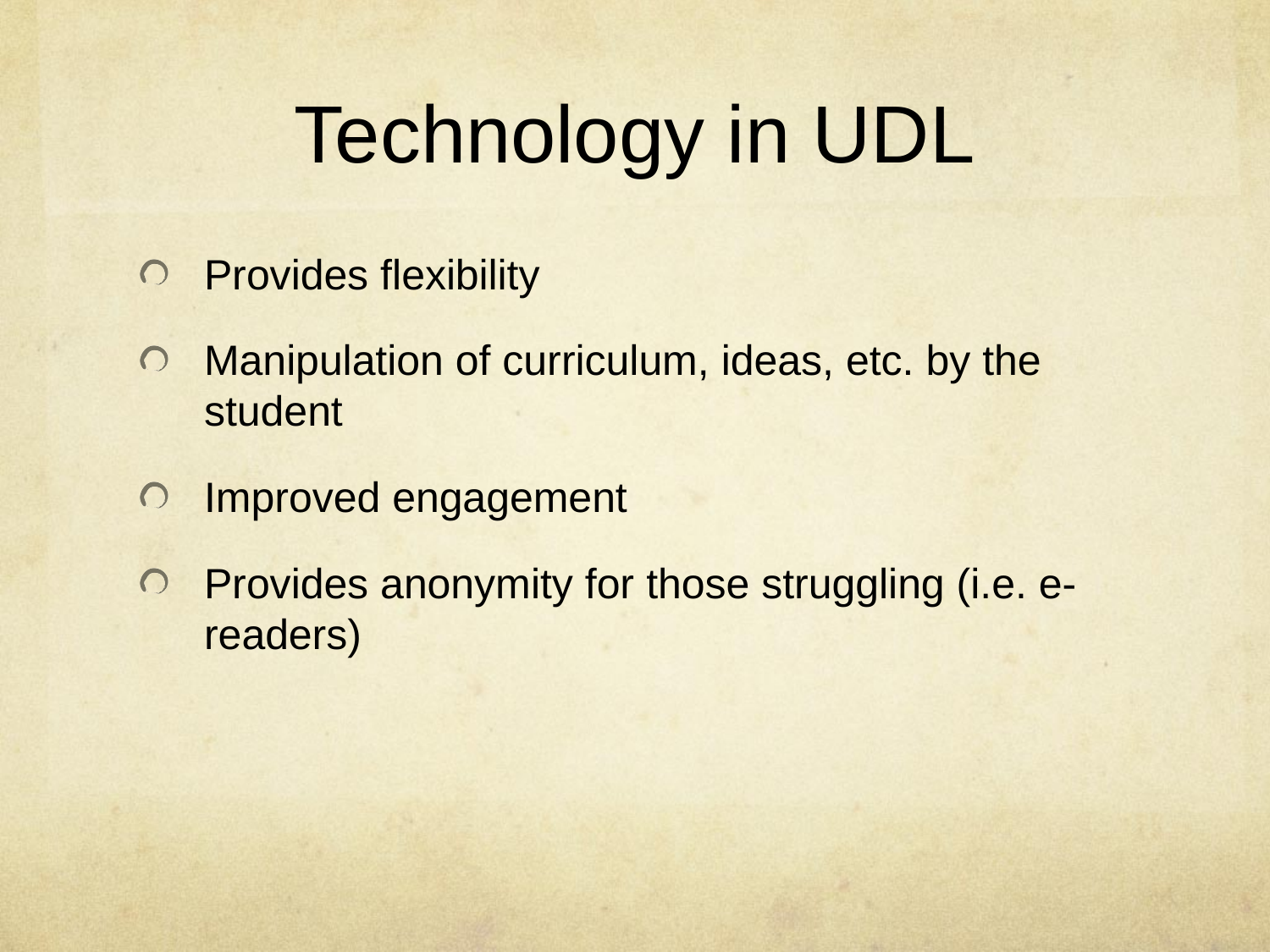

# Technology in UDL
Provides flexibility
Manipulation of curriculum, ideas, etc. by the student
Improved engagement
Provides anonymity for those struggling (i.e. e-readers)